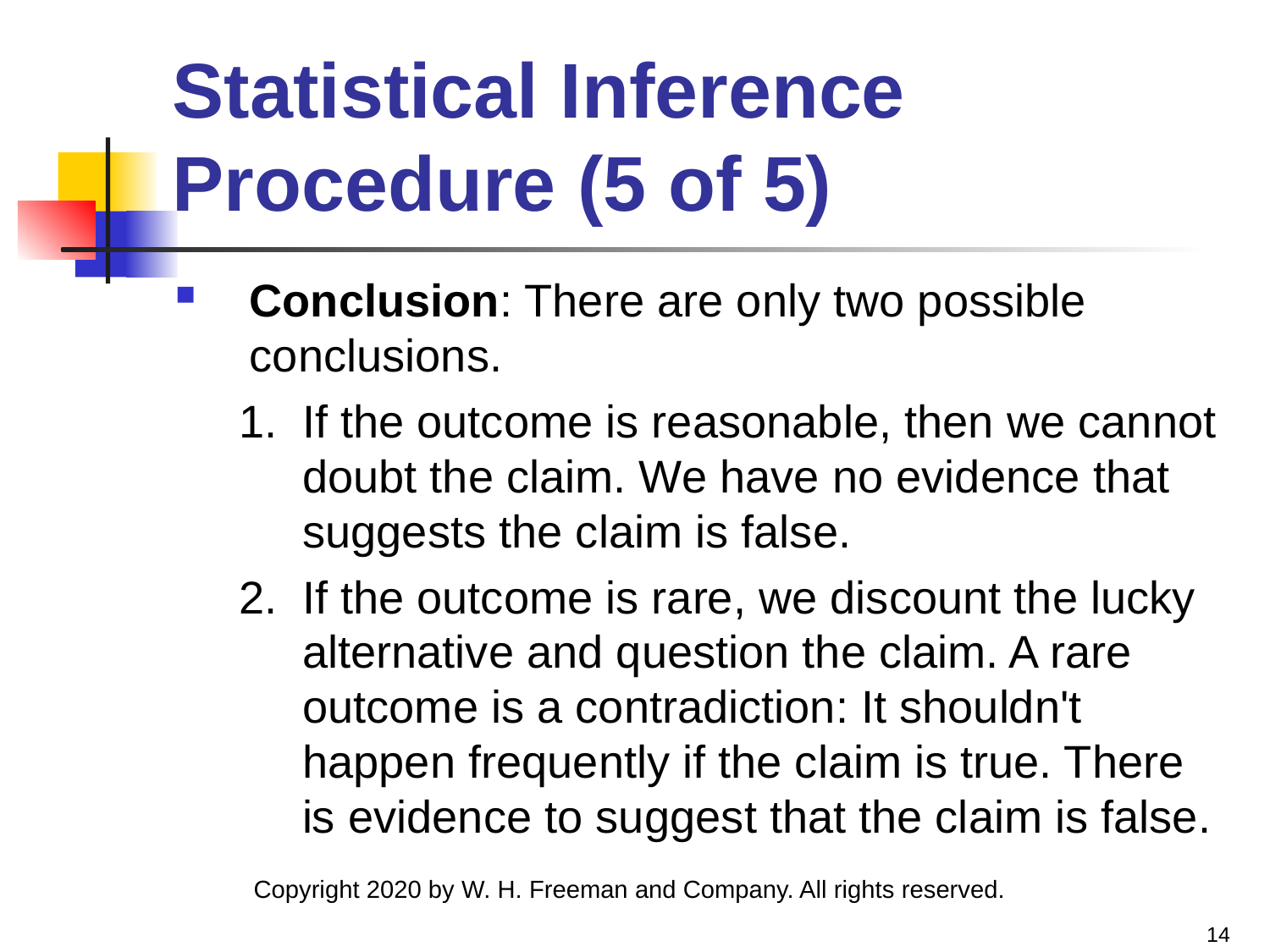

# Statistical Inference Procedure (5 of 5)
Conclusion: There are only two possible conclusions.
If the outcome is reasonable, then we cannot doubt the claim. We have no evidence that suggests the claim is false.
If the outcome is rare, we discount the lucky alternative and question the claim. A rare outcome is a contradiction: It shouldn't happen frequently if the claim is true. There is evidence to suggest that the claim is false.